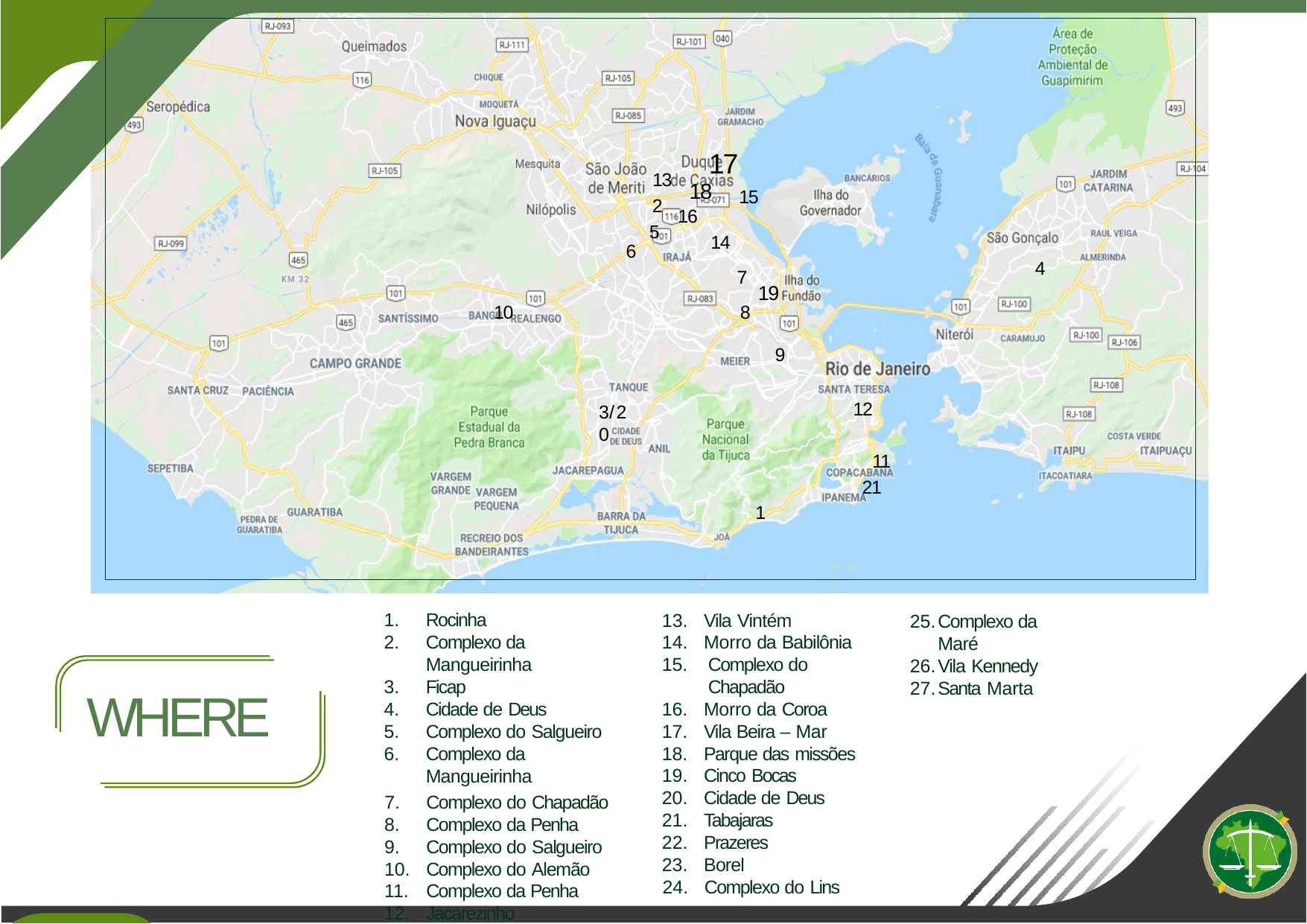

17
18
16
14
13
2
5
15
6
4
7
19
10
8
9
12
3/20
11
21
1
Rocinha
Complexo da Mangueirinha
Ficap
Cidade de Deus
Complexo do Salgueiro
Complexo da Mangueirinha
Complexo do Chapadão
Complexo da Penha
Complexo do Salgueiro
Complexo do Alemão
Complexo da Penha
Jacarezinho
Vila Vintém
Morro da Babilônia
Complexo do Chapadão
Morro da Coroa
Vila Beira – Mar
Parque das missões
Cinco Bocas
Cidade de Deus
Tabajaras
Prazeres
Borel
Complexo do Lins
Complexo da Maré
Vila Kennedy
Santa Marta

WHERE